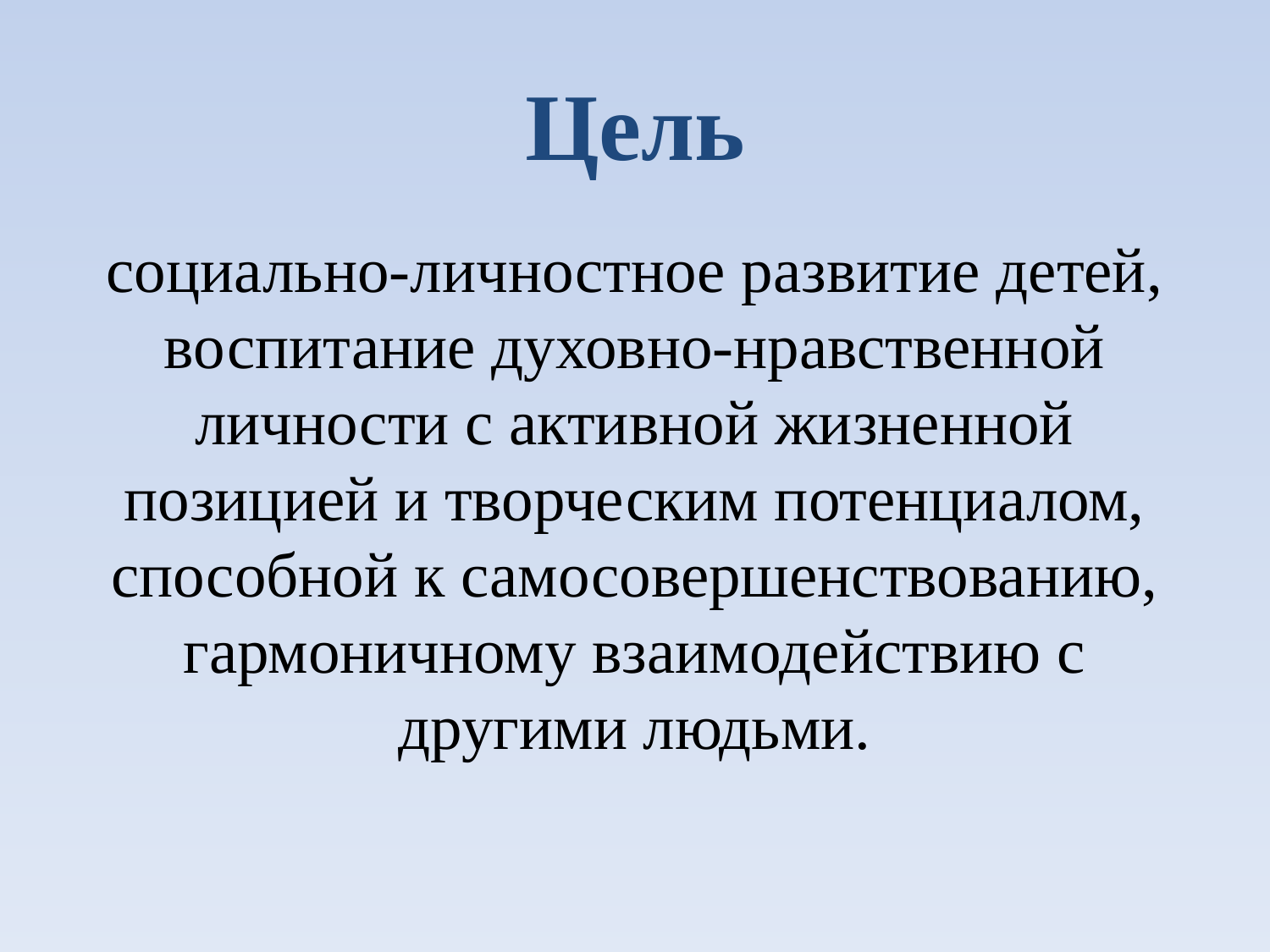

# Цель
социально-личностное развитие детей, воспитание духовно-нравственной личности с активной жизненной позицией и творческим потенциалом, способной к самосовершенствованию, гармоничному взаимодействию с другими людьми.